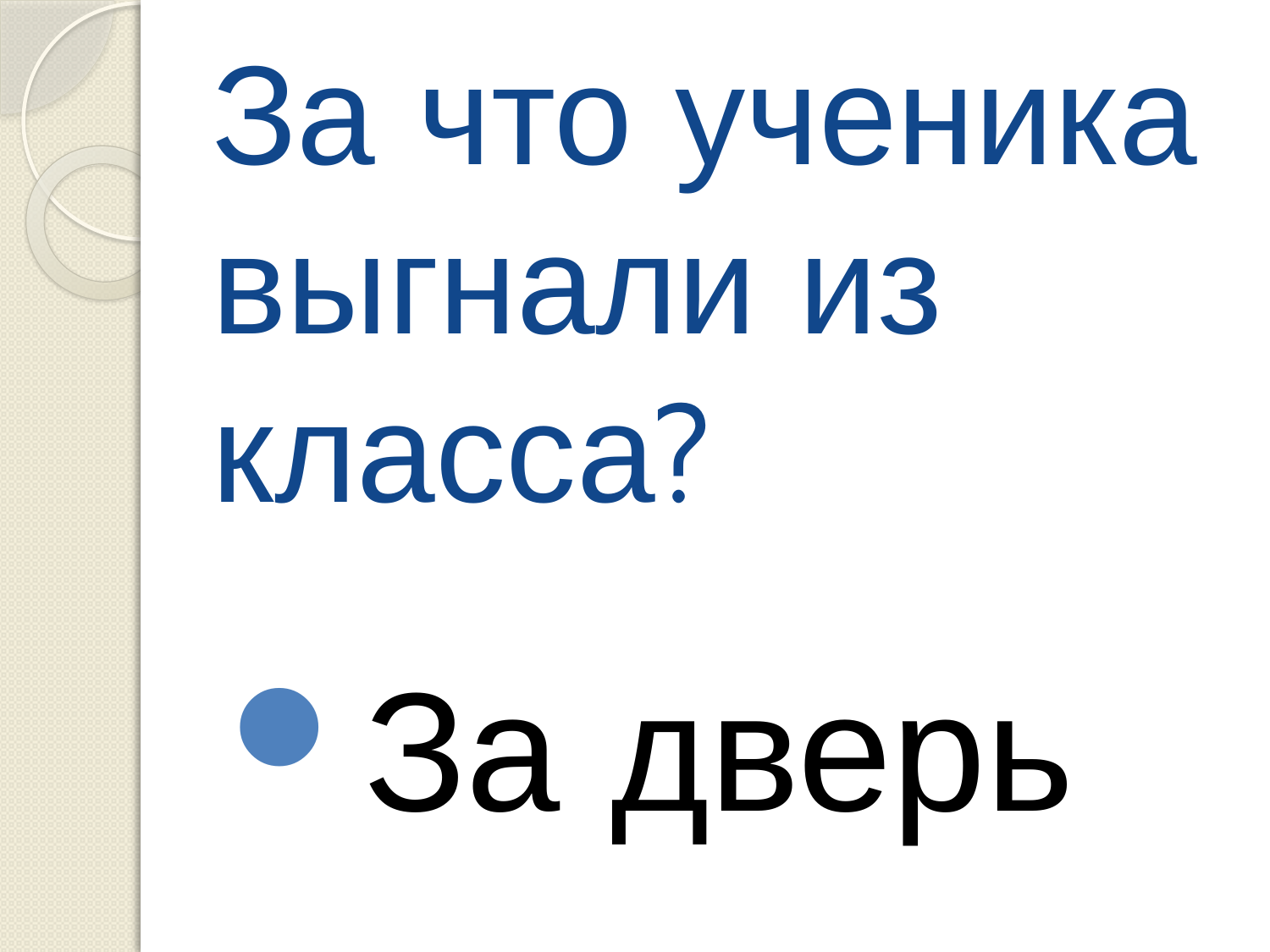

# За что ученика выгнали из класса?
За дверь